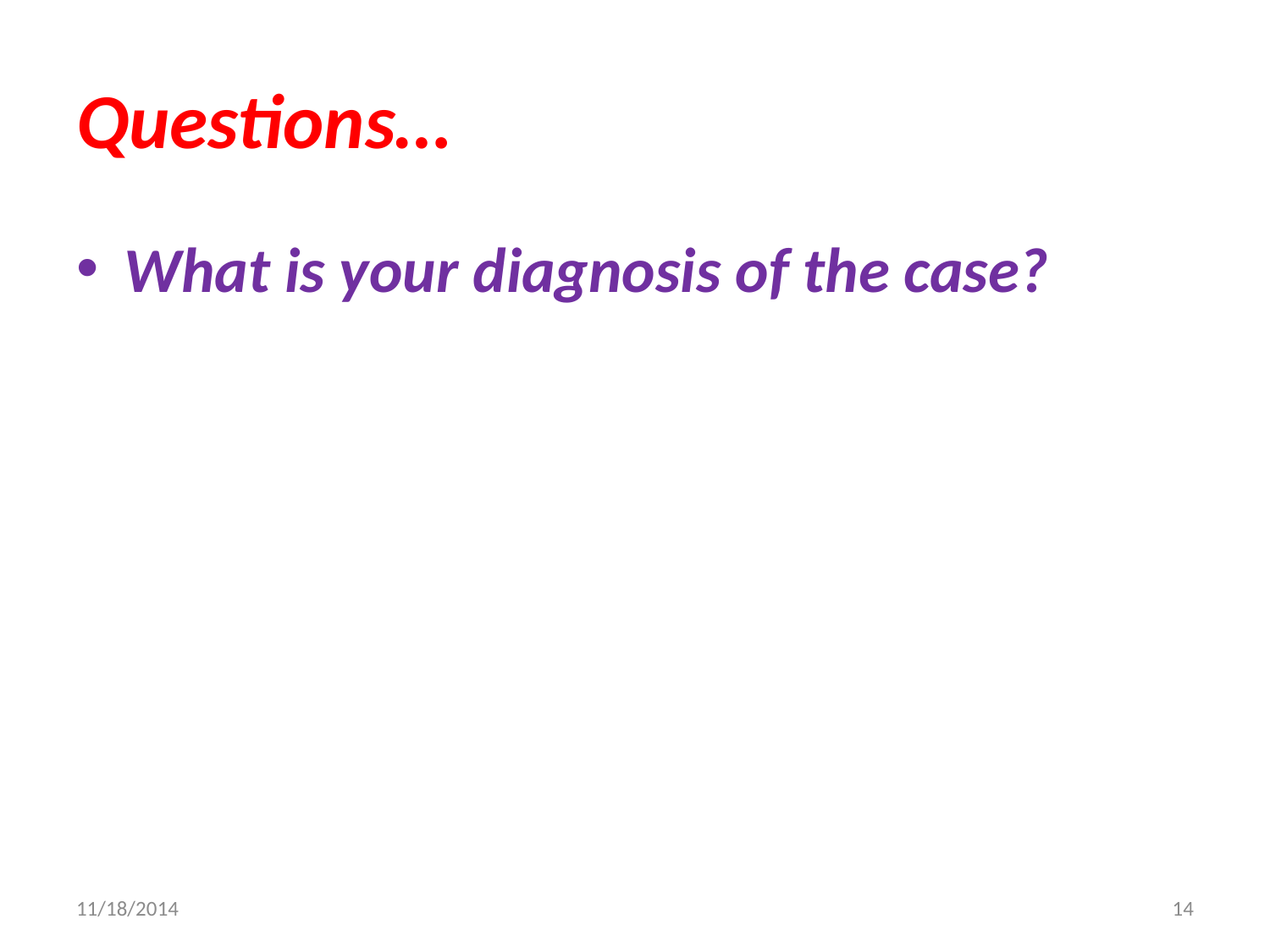

# Questions…
What is your diagnosis of the case?
11/18/2014
14